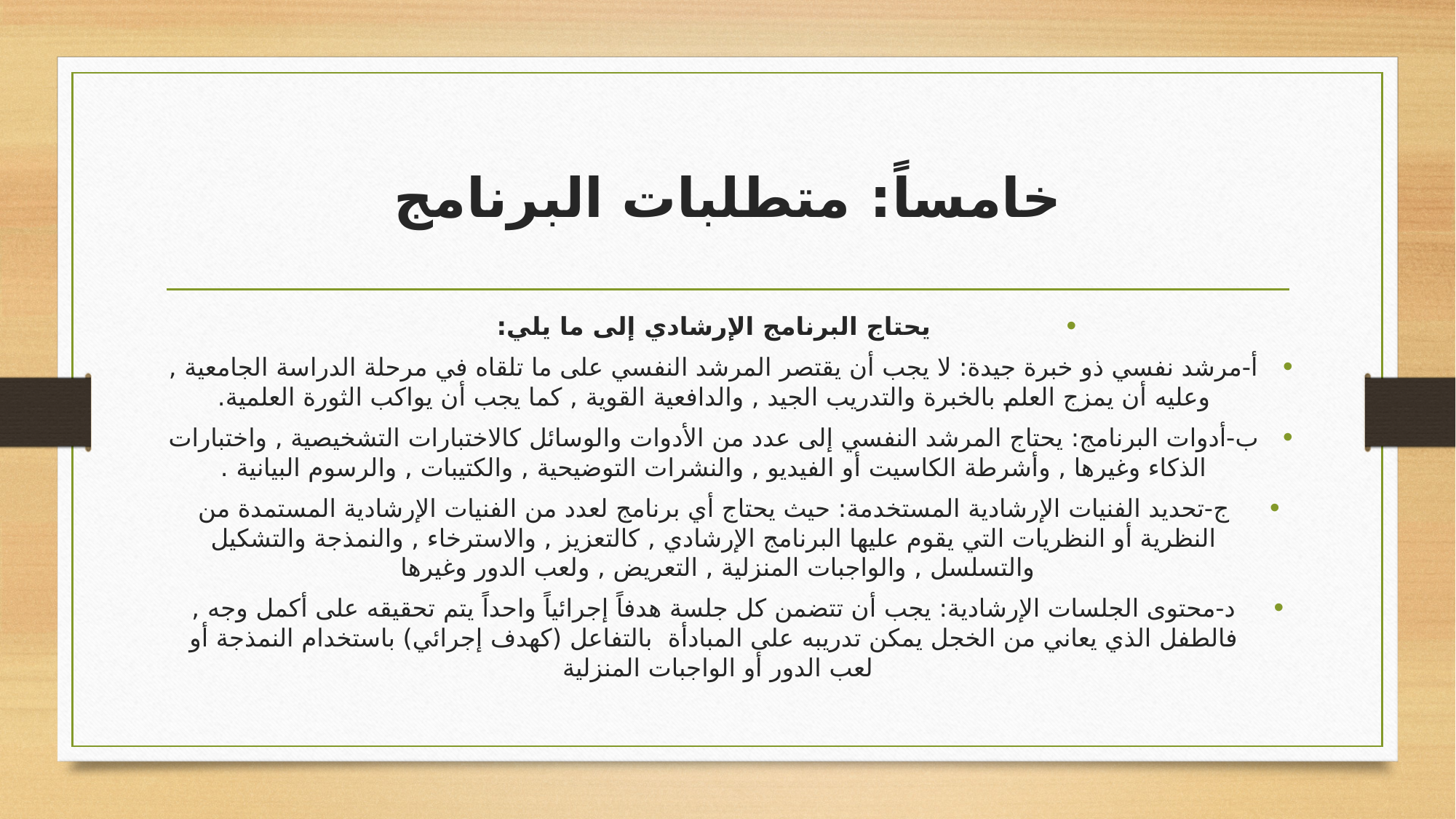

# خامساً: متطلبات البرنامج
يحتاج البرنامج الإرشادي إلى ما يلي:
أ-مرشد نفسي ذو خبرة جيدة: لا يجب أن يقتصر المرشد النفسي على ما تلقاه في مرحلة الدراسة الجامعية , وعليه أن يمزج العلم بالخبرة والتدريب الجيد , والدافعية القوية , كما يجب أن يواكب الثورة العلمية.
ب-أدوات البرنامج: يحتاج المرشد النفسي إلى عدد من الأدوات والوسائل كالاختبارات التشخيصية , واختبارات الذكاء وغيرها , وأشرطة الكاسيت أو الفيديو , والنشرات التوضيحية , والكتيبات , والرسوم البيانية .
ج-تحديد الفنيات الإرشادية المستخدمة: حيث يحتاج أي برنامج لعدد من الفنيات الإرشادية المستمدة من النظرية أو النظريات التي يقوم عليها البرنامج الإرشادي , كالتعزيز , والاسترخاء , والنمذجة والتشكيل والتسلسل , والواجبات المنزلية , التعريض , ولعب الدور وغيرها
د-محتوى الجلسات الإرشادية: يجب أن تتضمن كل جلسة هدفاً إجرائياً واحداً يتم تحقيقه على أكمل وجه , فالطفل الذي يعاني من الخجل يمكن تدريبه على المبادأة  بالتفاعل (كهدف إجرائي) باستخدام النمذجة أو لعب الدور أو الواجبات المنزلية